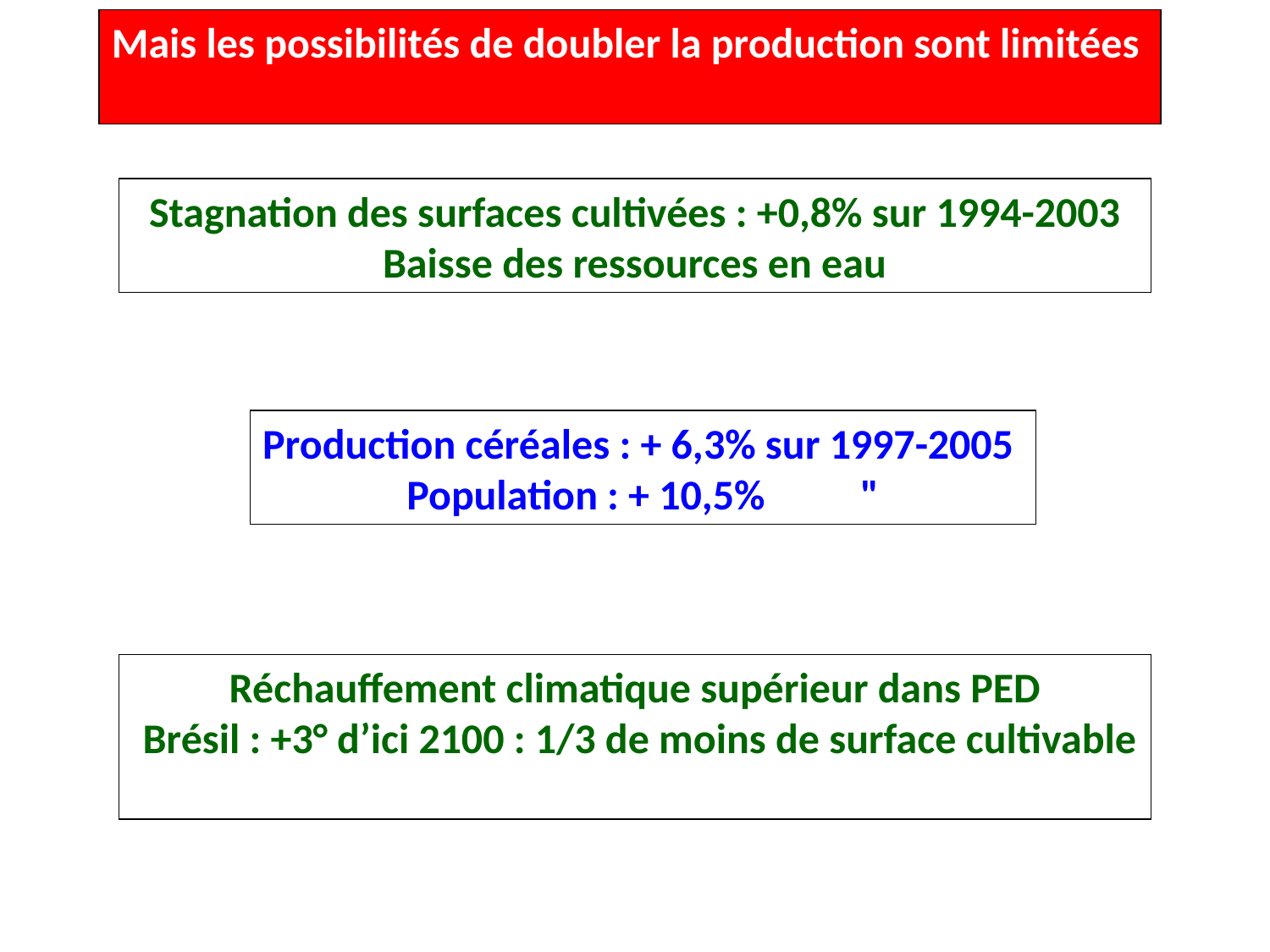

Mais les possibilités de doubler la production sont limitées
Stagnation des surfaces cultivées : +0,8% sur 1994-2003
Baisse des ressources en eau
Production céréales : + 6,3% sur 1997-2005
Population : + 10,5%          "
Réchauffement climatique supérieur dans PED
 Brésil : +3° d’ici 2100 : 1/3 de moins de surface cultivable